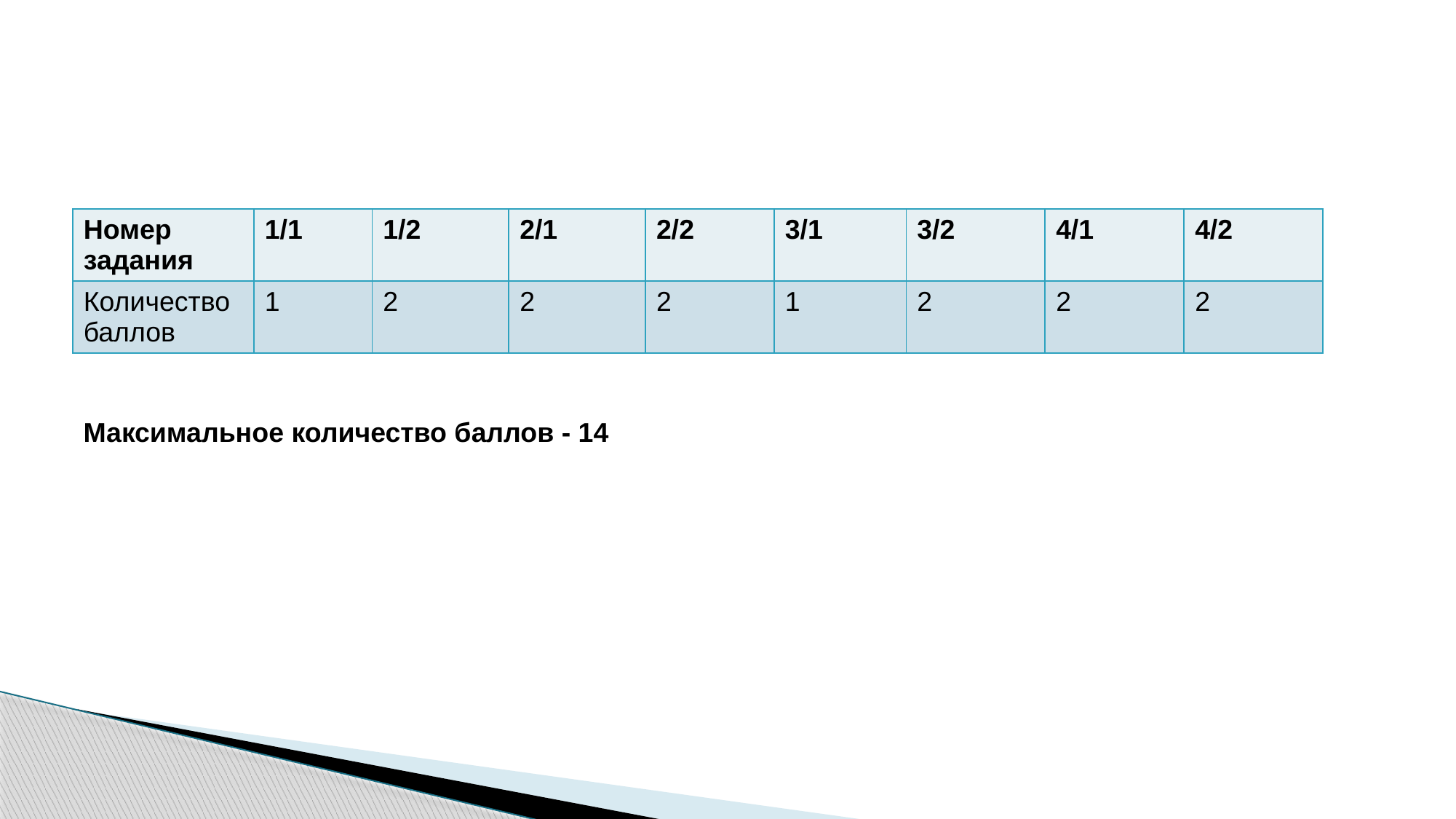

#
| Номер задания | 1/1 | 1/2 | 2/1 | 2/2 | 3/1 | 3/2 | 4/1 | 4/2 |
| --- | --- | --- | --- | --- | --- | --- | --- | --- |
| Количество баллов | 1 | 2 | 2 | 2 | 1 | 2 | 2 | 2 |
Максимальное количество баллов - 14